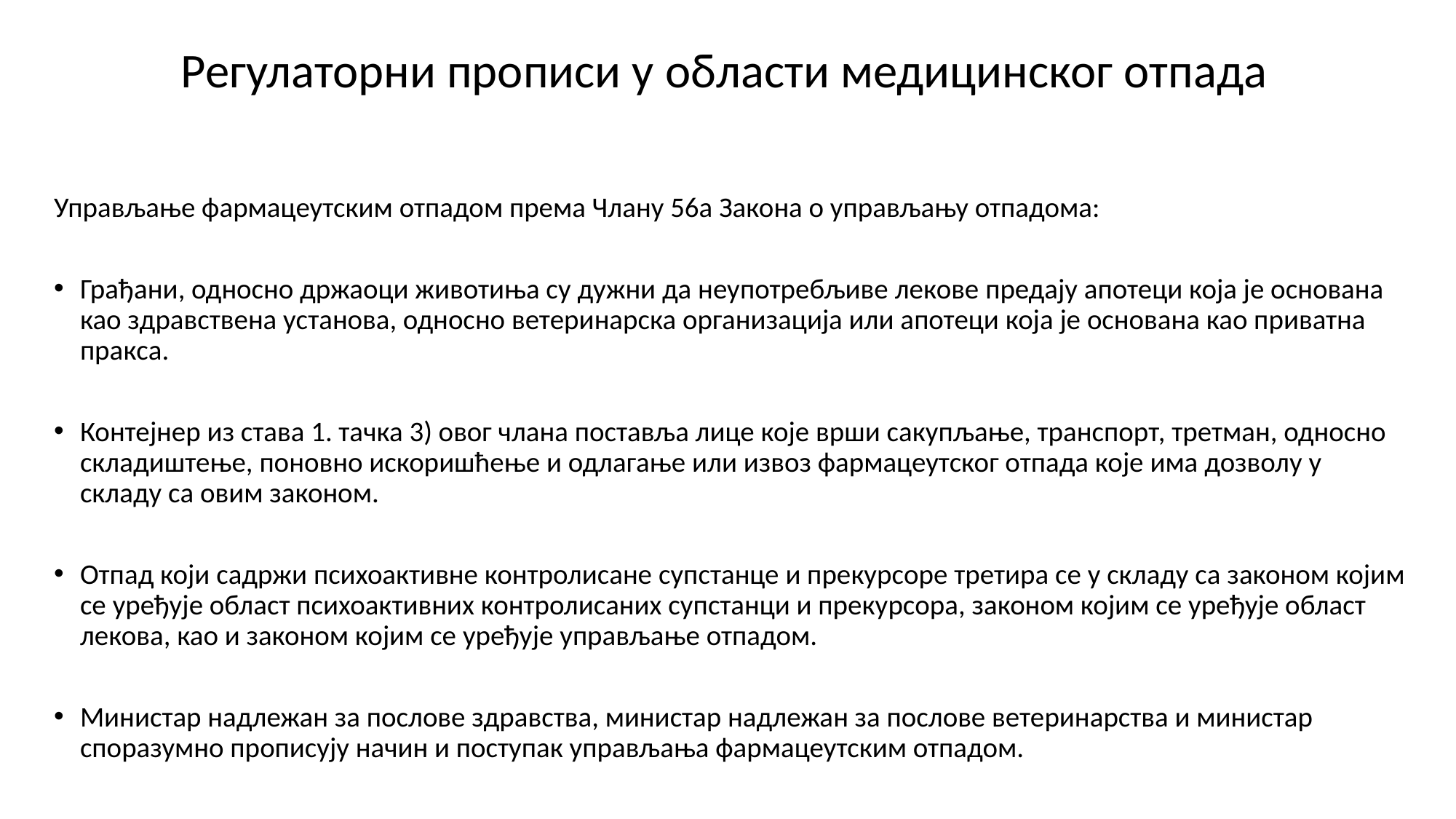

# Регулаторни прописи у области медицинског отпада

Управљање фармацеутским отпадом према Члану 56а Закона о управљању отпадома:

Грађани, односно држаоци животиња су дужни да неупотребљиве лекове предају апотеци која је основана као здравствена установа, односно ветеринарска организација или апотеци која је основана као приватна пракса.

Контејнер из става 1. тачка 3) овог члана поставља лице које врши сакупљање, транспорт, третман, односно складиштење, поновно искоришћење и одлагање или извоз фармацеутског отпада које има дозволу у складу са овим законом.

Отпад који садржи психоактивне контролисане супстанце и прекурсоре третира се у складу са законом којим се уређује област психоактивних контролисаних супстанци и прекурсора, законом којим се уређује област лекова, као и законом којим се уређује управљање отпадом.

Министар надлежан за послове здравства, министар надлежан за послове ветеринарства и министар споразумно прописују начин и поступак управљања фармацеутским отпадом.